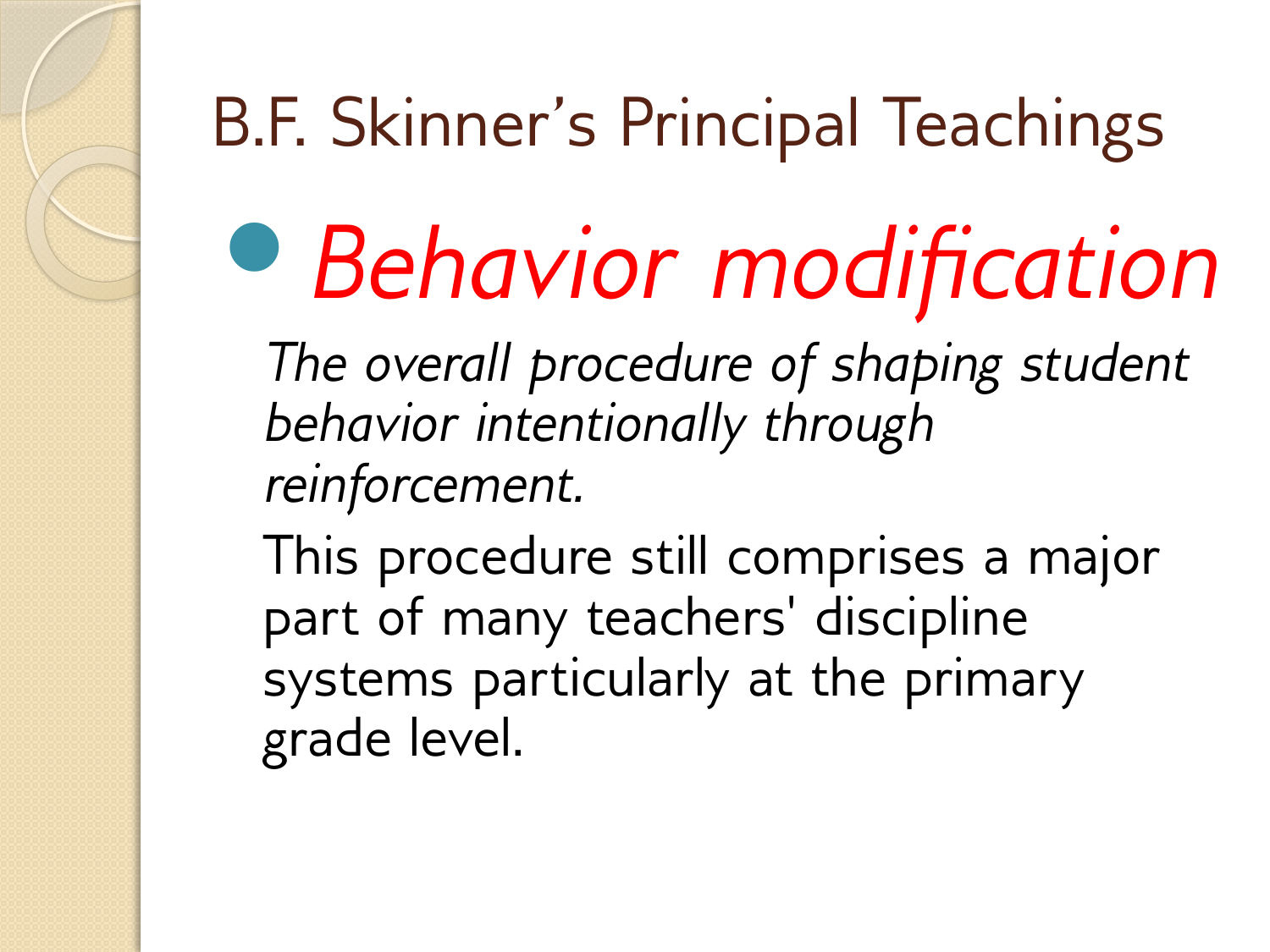

# B.F. Skinner’s Principal Teachings
Behavior modification
	The overall procedure of shaping student behavior intentionally through reinforcement.
	This procedure still comprises a major part of many teachers' discipline systems particularly at the primary grade level.